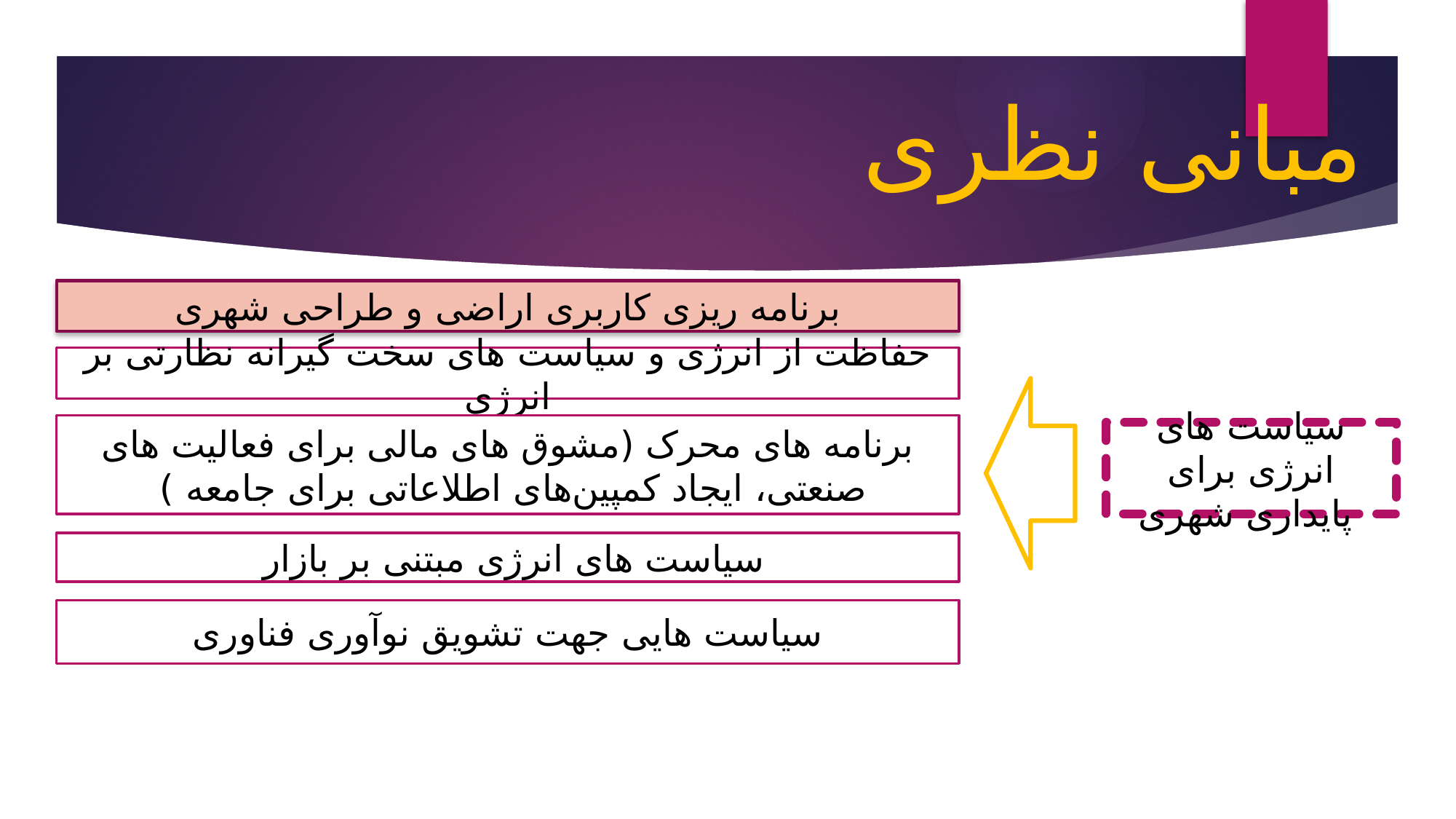

مبانی نظری
برنامه ریزی کاربری اراضی و طراحی شهری
حفاظت از انرژی و سیاست های سخت گیرانه نظارتی بر انرژی

برنامه های محرک (مشوق های مالی برای فعالیت های صنعتی، ایجاد کمپین‌های اطلاعاتی برای جامعه )
سیاست های انرژی برای پایداری شهری
سیاست های انرژی مبتنی بر بازار
سیاست هایی جهت تشویق نوآوری فناوری